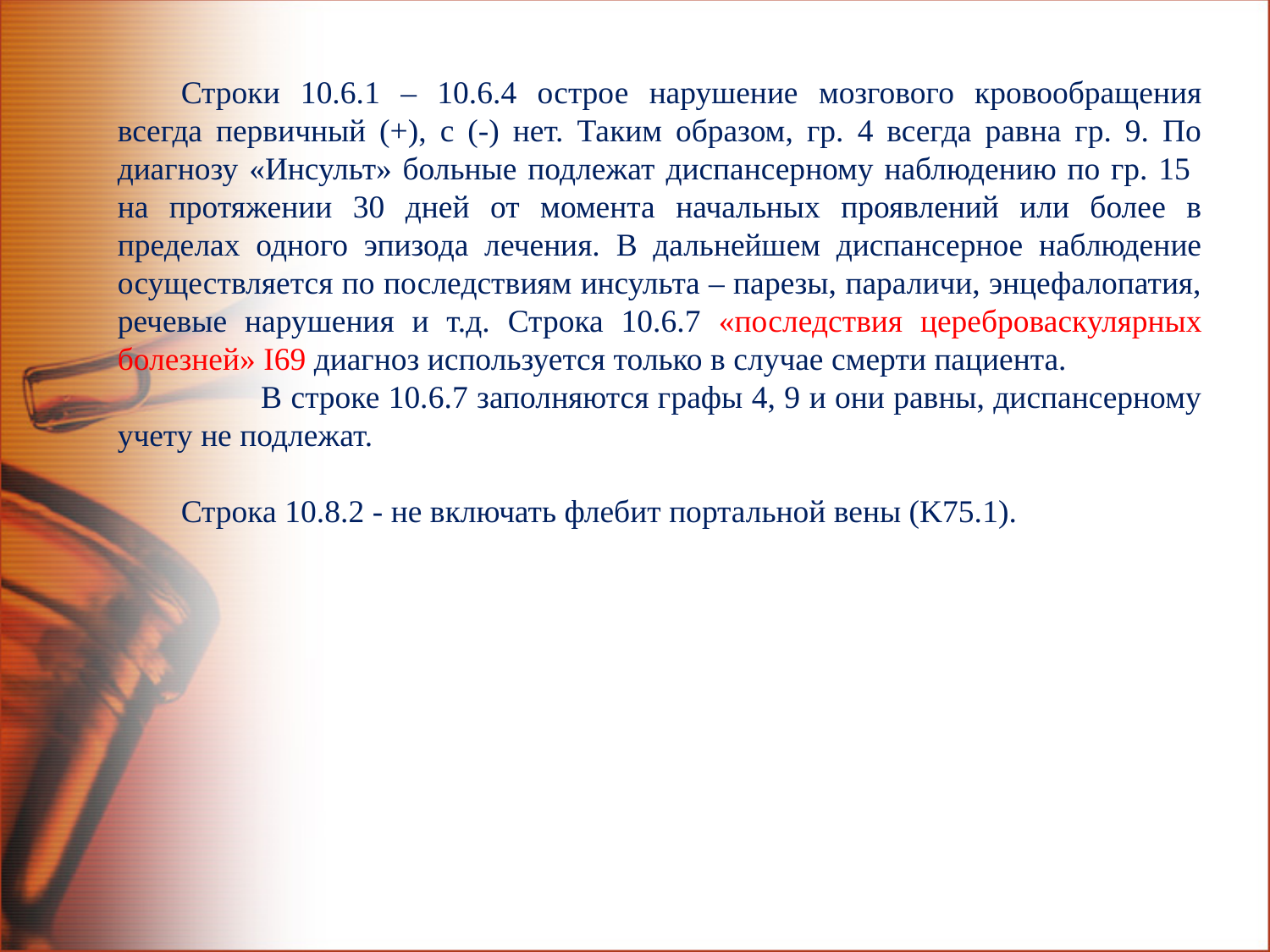

Строки 10.6.1 – 10.6.4 острое нарушение мозгового кровообращения всегда первичный (+), с (-) нет. Таким образом, гр. 4 всегда равна гр. 9. По диагнозу «Инсульт» больные подлежат диспансерному наблюдению по гр. 15  на протяжении 30 дней от момента начальных проявлений или более в пределах одного эпизода лечения. В дальнейшем диспансерное наблюдение осуществляется по последствиям инсульта – парезы, параличи, энцефалопатия, речевые нарушения и т.д. Строка 10.6.7 «последствия цереброваскулярных болезней» I69 диагноз используется только в случае смерти пациента.
         В строке 10.6.7 заполняются графы 4, 9 и они равны, диспансерному учету не подлежат.

Строка 10.8.2 - не включать флебит портальной вены (K75.1).